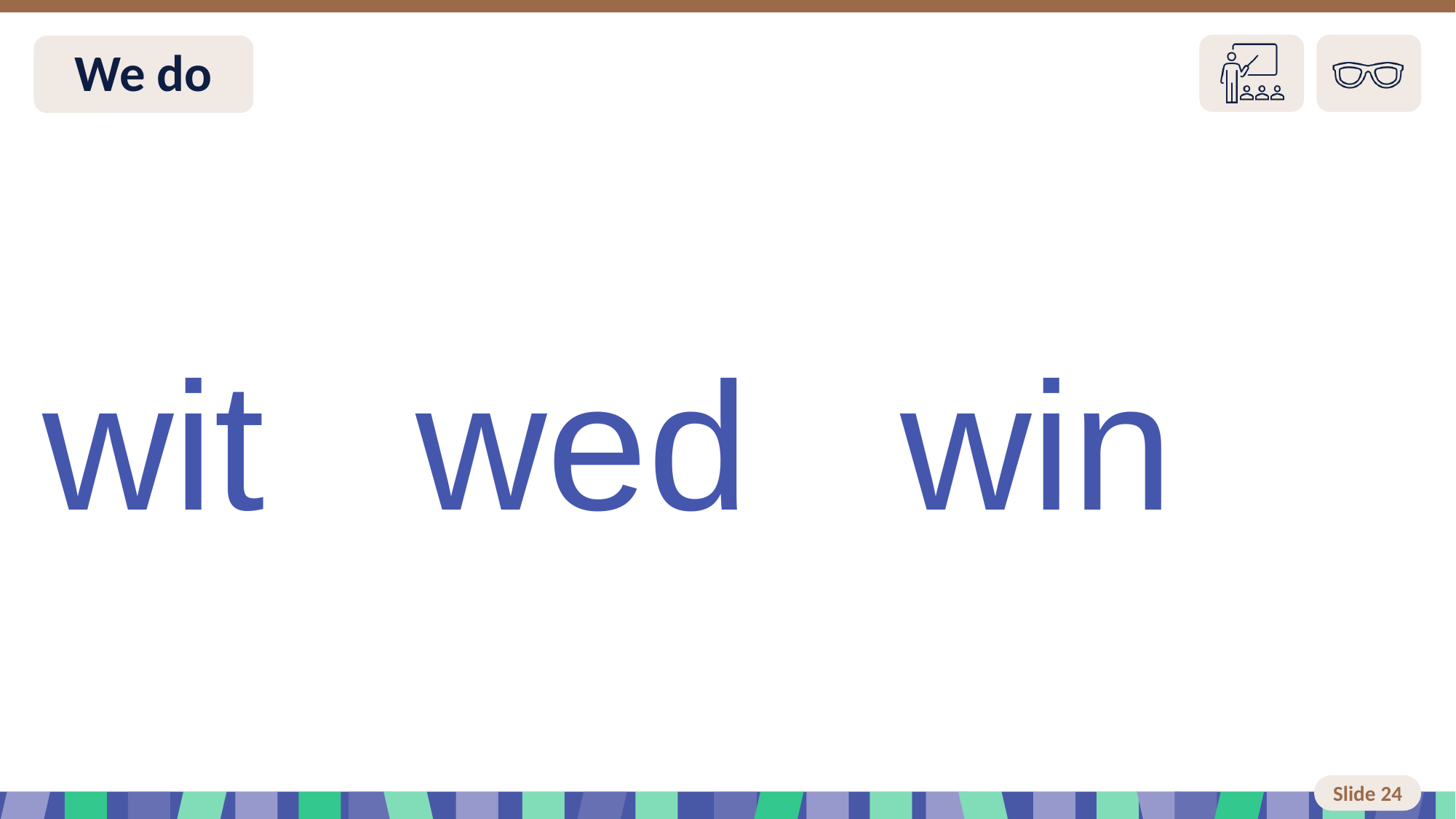

# Slide 24 We do
wit   wed   win